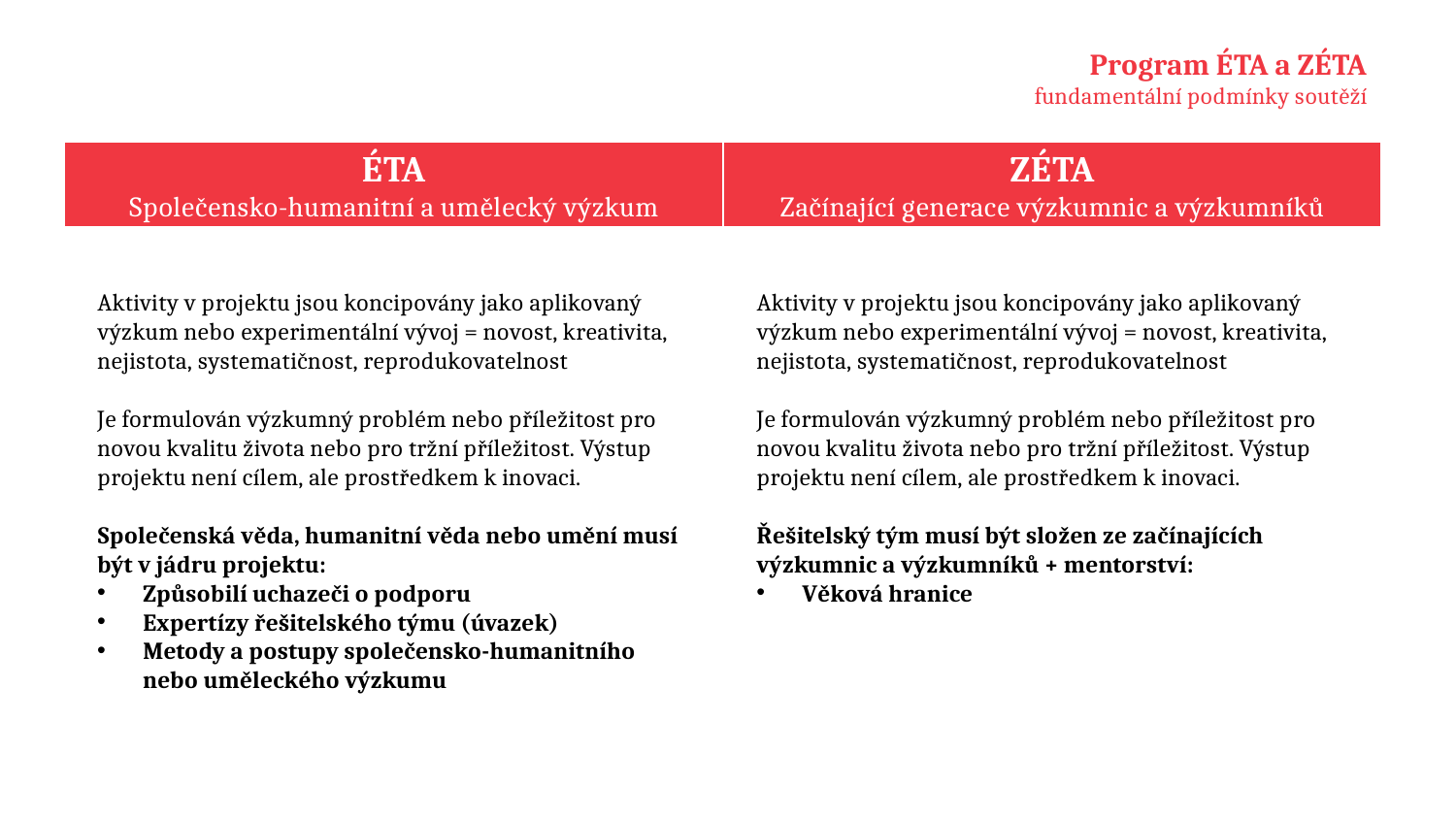

# Program ÉTA a ZÉTA fundamentální podmínky soutěží
| ÉTA Společensko-humanitní a umělecký výzkum | ZÉTA Začínající generace výzkumnic a výzkumníků |
| --- | --- |
Aktivity v projektu jsou koncipovány jako aplikovaný výzkum nebo experimentální vývoj = novost, kreativita, nejistota, systematičnost, reprodukovatelnost

Je formulován výzkumný problém nebo příležitost pro novou kvalitu života nebo pro tržní příležitost. Výstup projektu není cílem, ale prostředkem k inovaci.

Řešitelský tým musí být složen ze začínajících výzkumnic a výzkumníků + mentorství:
Věková hranice

Aktivity v projektu jsou koncipovány jako aplikovaný výzkum nebo experimentální vývoj = novost, kreativita, nejistota, systematičnost, reprodukovatelnost

Je formulován výzkumný problém nebo příležitost pro novou kvalitu života nebo pro tržní příležitost. Výstup projektu není cílem, ale prostředkem k inovaci.

Společenská věda, humanitní věda nebo umění musí být v jádru projektu:
Způsobilí uchazeči o podporu
Expertízy řešitelského týmu (úvazek)
Metody a postupy společensko-humanitního nebo uměleckého výzkumu